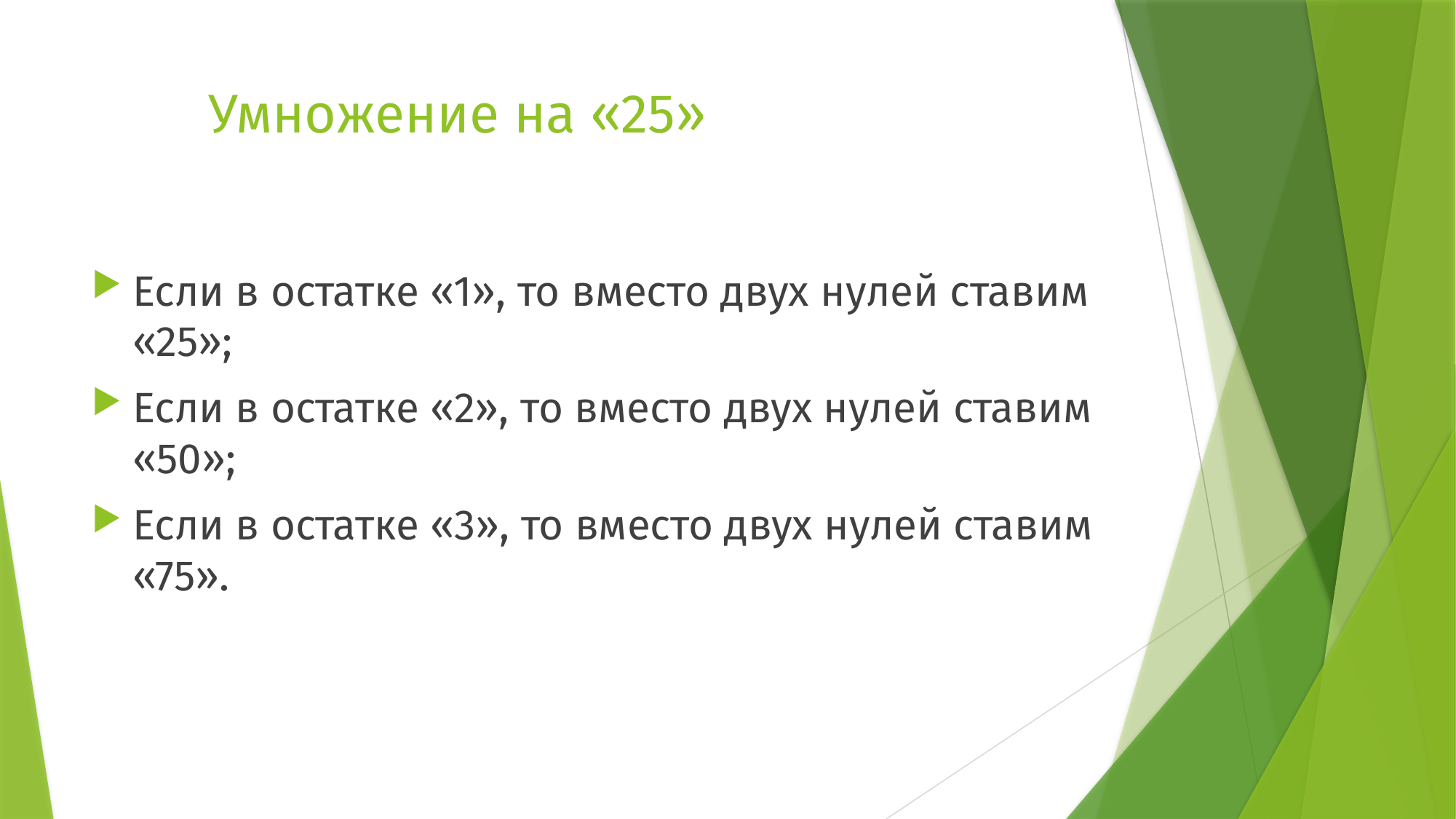

# Умножение на «25»
Если в остатке «1», то вместо двух нулей ставим «25»;
Если в остатке «2», то вместо двух нулей ставим «50»;
Если в остатке «3», то вместо двух нулей ставим «75».